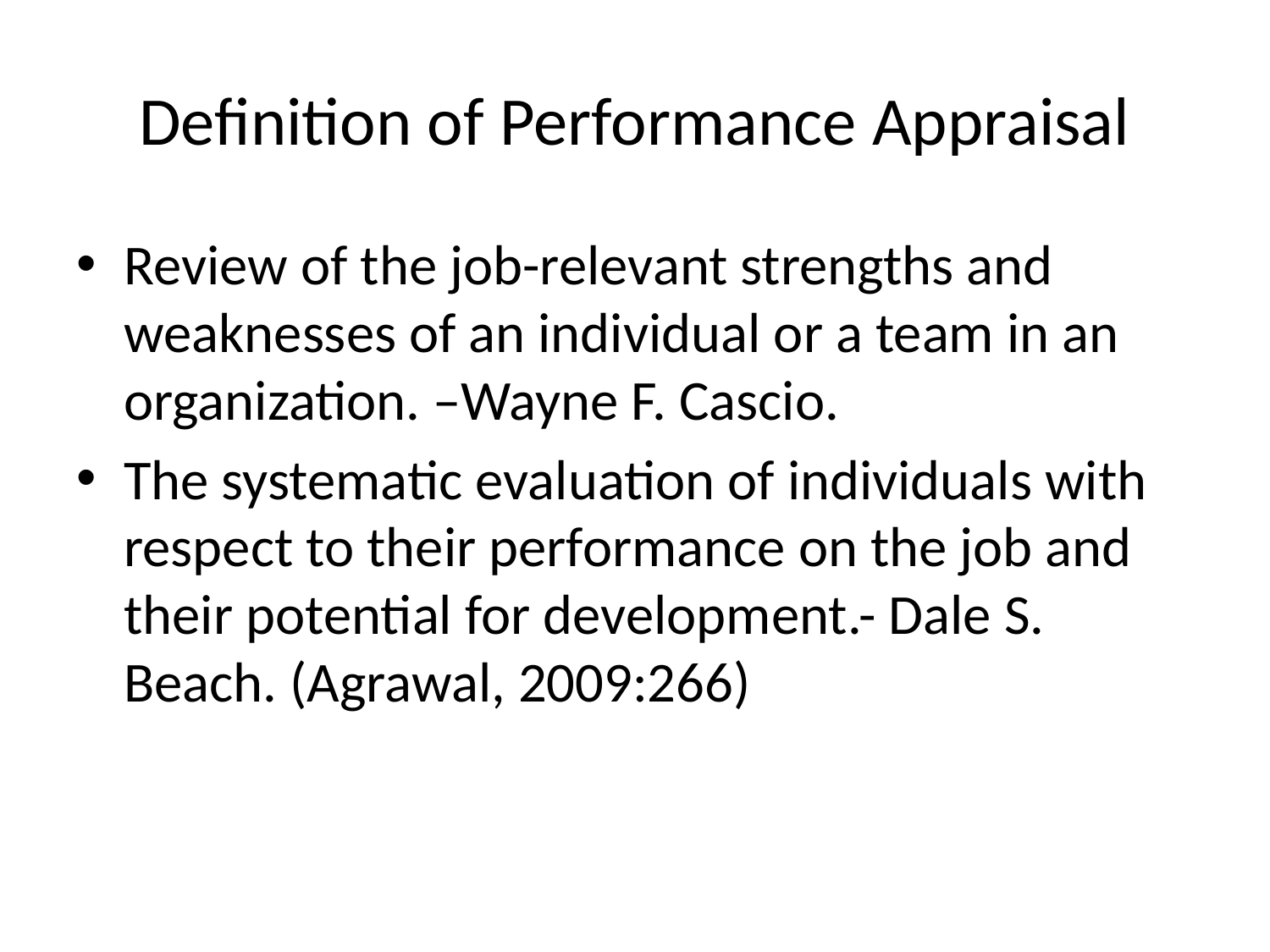

# Definition of Performance Appraisal
Review of the job-relevant strengths and weaknesses of an individual or a team in an organization. –Wayne F. Cascio.
The systematic evaluation of individuals with respect to their performance on the job and their potential for development.- Dale S. Beach. (Agrawal, 2009:266)